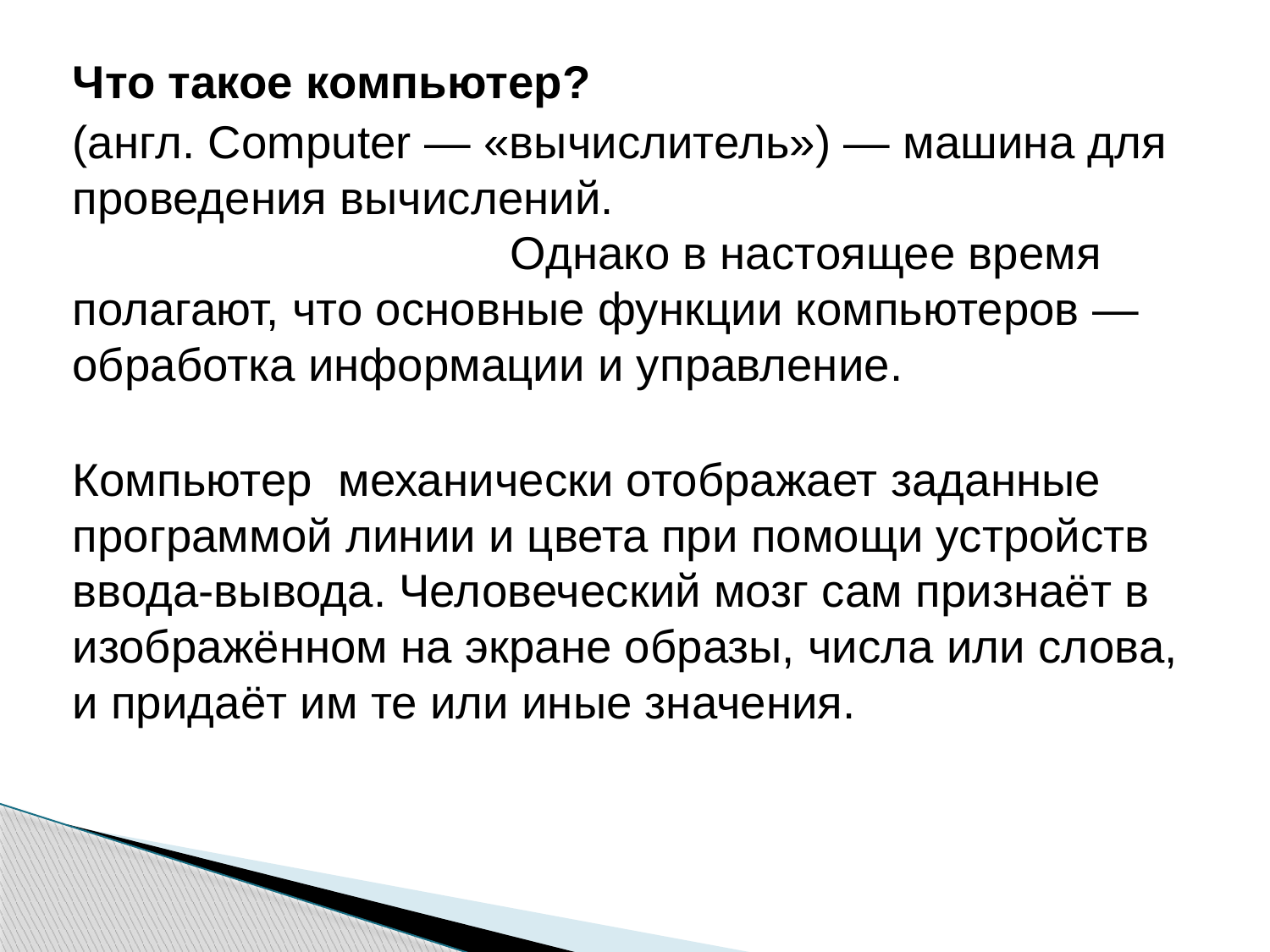

#
Что такое компьютер?
(англ. Computer — «вычислитель») — машина для проведения вычислений.                                                                               Однако в настоящее время полагают, что основные функции компьютеров — обработка информации и управление.
                                                                         Компьютер  механически отображает заданные программой линии и цвета при помощи устройств ввода-вывода. Человеческий мозг сам признаёт в изображённом на экране образы, числа или слова, и придаёт им те или иные значения.